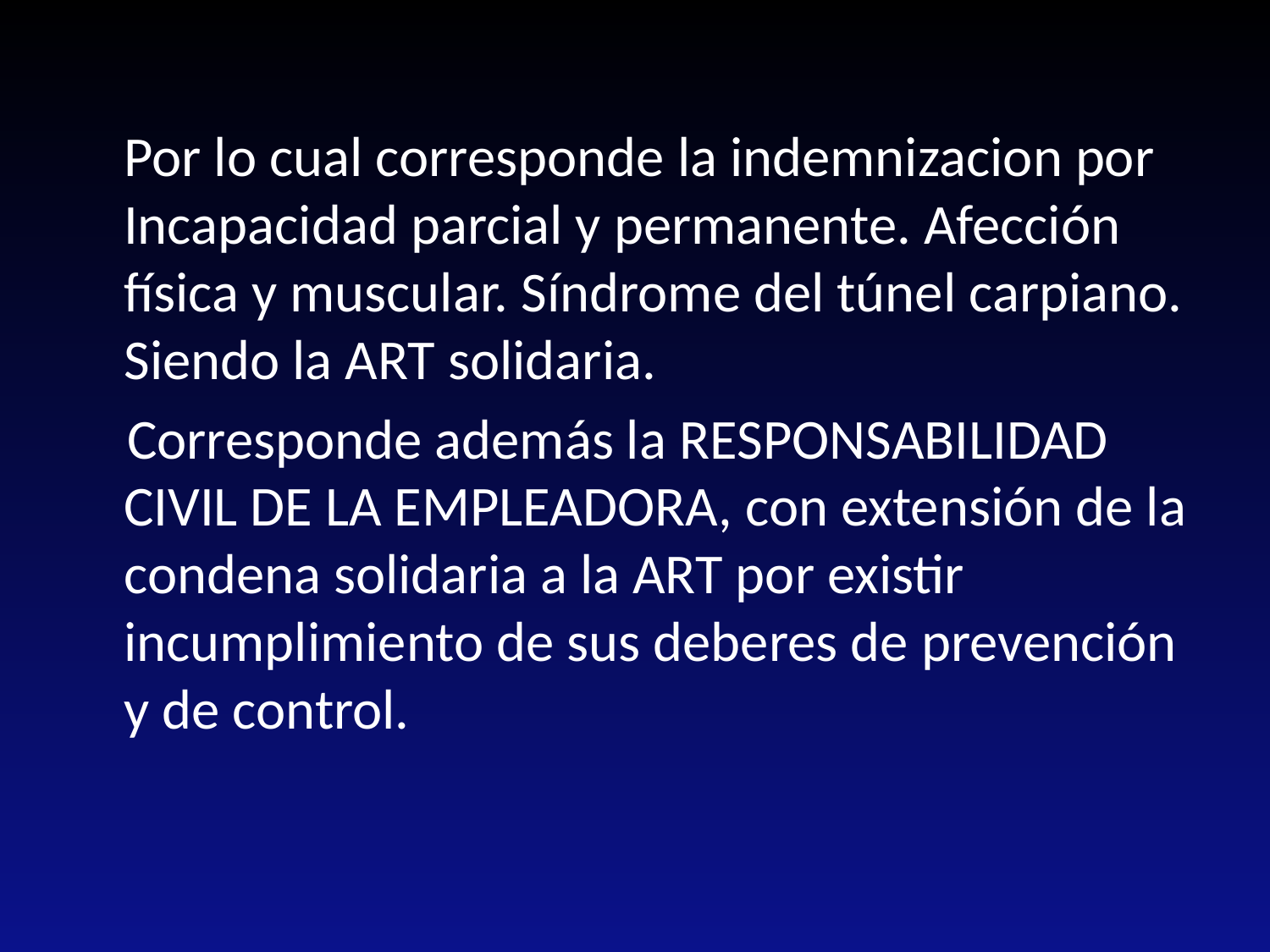

Por lo cual corresponde la indemnizacion por Incapacidad parcial y permanente. Afección física y muscular. Síndrome del túnel carpiano. Siendo la ART solidaria.
    Corresponde además la RESPONSABILIDAD CIVIL DE LA EMPLEADORA, con extensión de la condena solidaria a la ART por existir incumplimiento de sus deberes de prevención y de control.